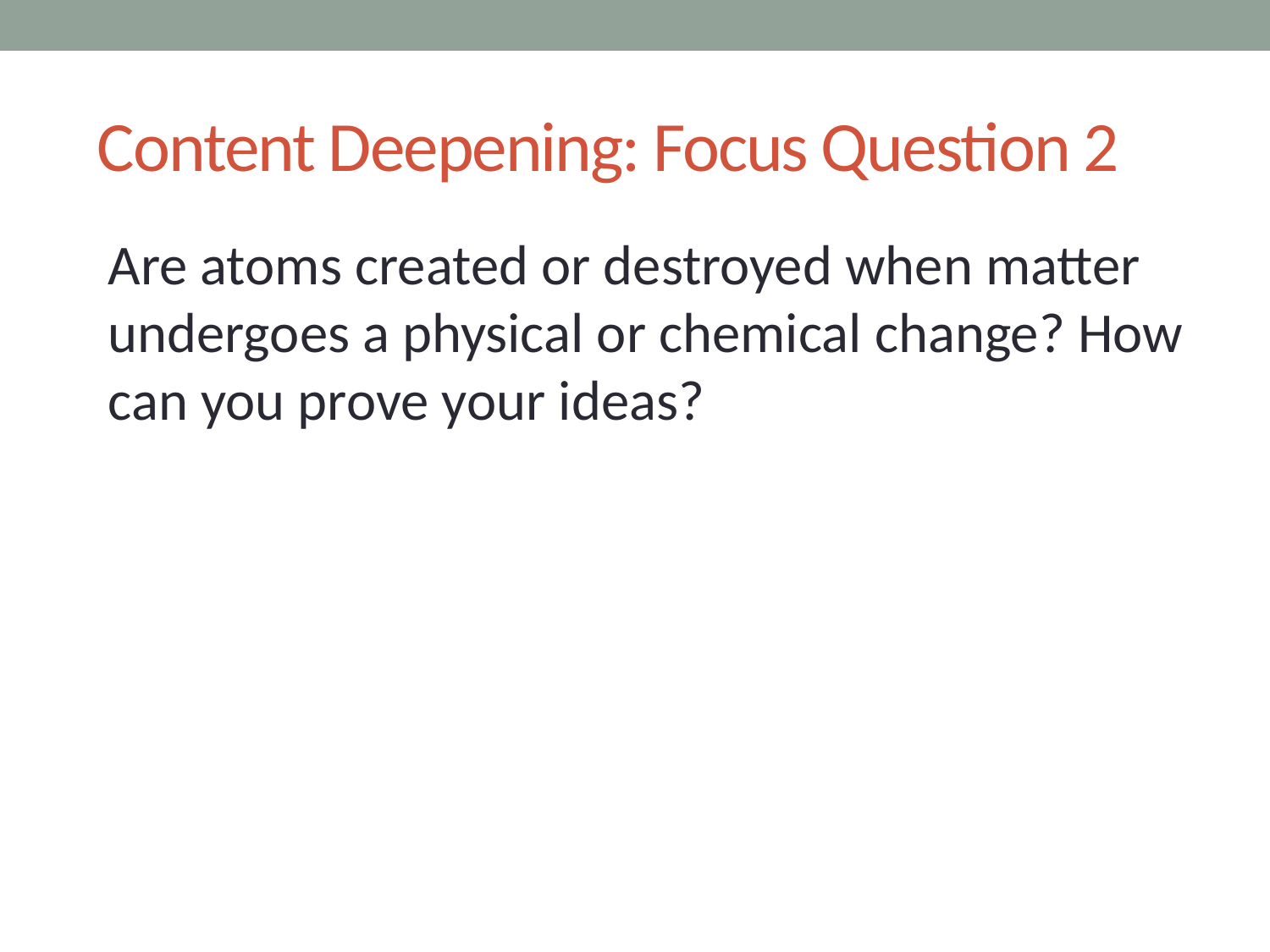

# Content Deepening: Focus Question 2
Are atoms created or destroyed when matter undergoes a physical or chemical change? How can you prove your ideas?